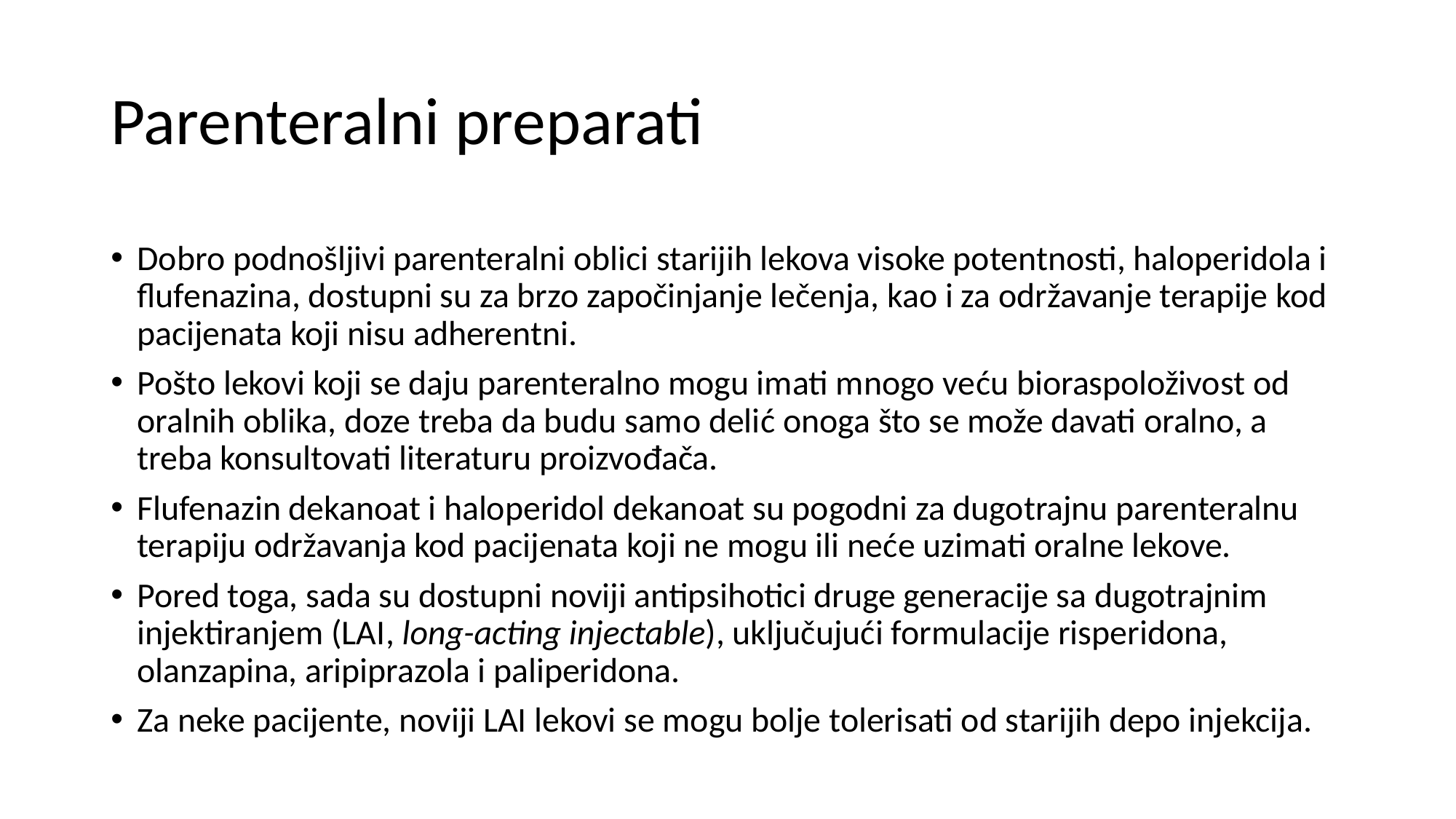

# Parenteralni preparati
Dobro podnošljivi parenteralni oblici starijih lekova visoke potentnosti, haloperidola i flufenazina, dostupni su za brzo započinjanje lečenja, kao i za održavanje terapije kod pacijenata koji nisu adherentni.
Pošto lekovi koji se daju parenteralno mogu imati mnogo veću bioraspoloživost od oralnih oblika, doze treba da budu samo delić onoga što se može davati oralno, a treba konsultovati literaturu proizvođača.
Flufenazin dekanoat i haloperidol dekanoat su pogodni za dugotrajnu parenteralnu terapiju održavanja kod pacijenata koji ne mogu ili neće uzimati oralne lekove.
Pored toga, sada su dostupni noviji antipsihotici druge generacije sa dugotrajnim injektiranjem (LAI, long-acting injectable), uključujući formulacije risperidona, olanzapina, aripiprazola i paliperidona.
Za neke pacijente, noviji LAI lekovi se mogu bolje tolerisati od starijih depo injekcija.